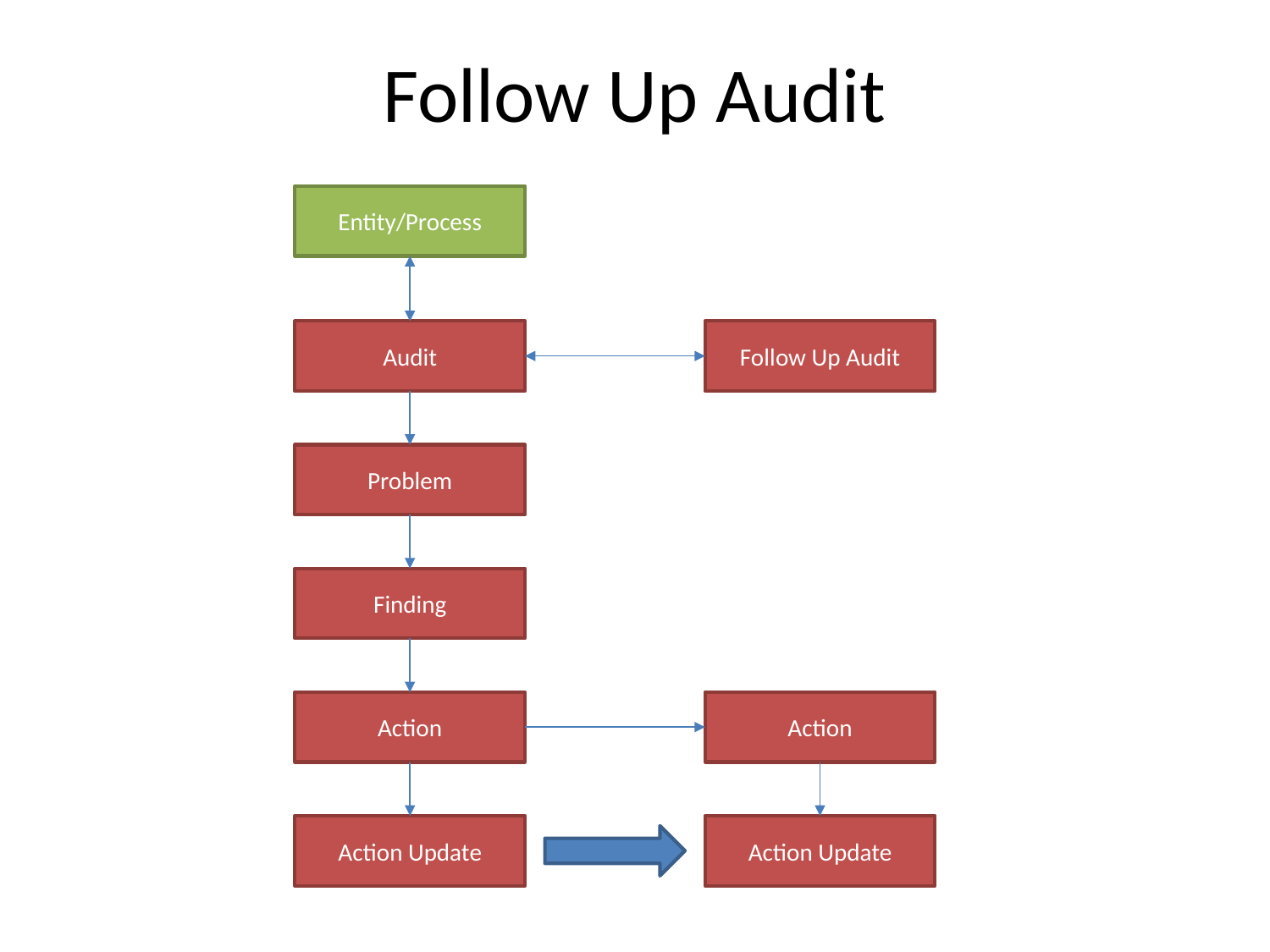

# Follow Up Audit
Entity/Process
Audit
Follow Up Audit
Problem
Finding
Action
Action
Action Update
Action Update